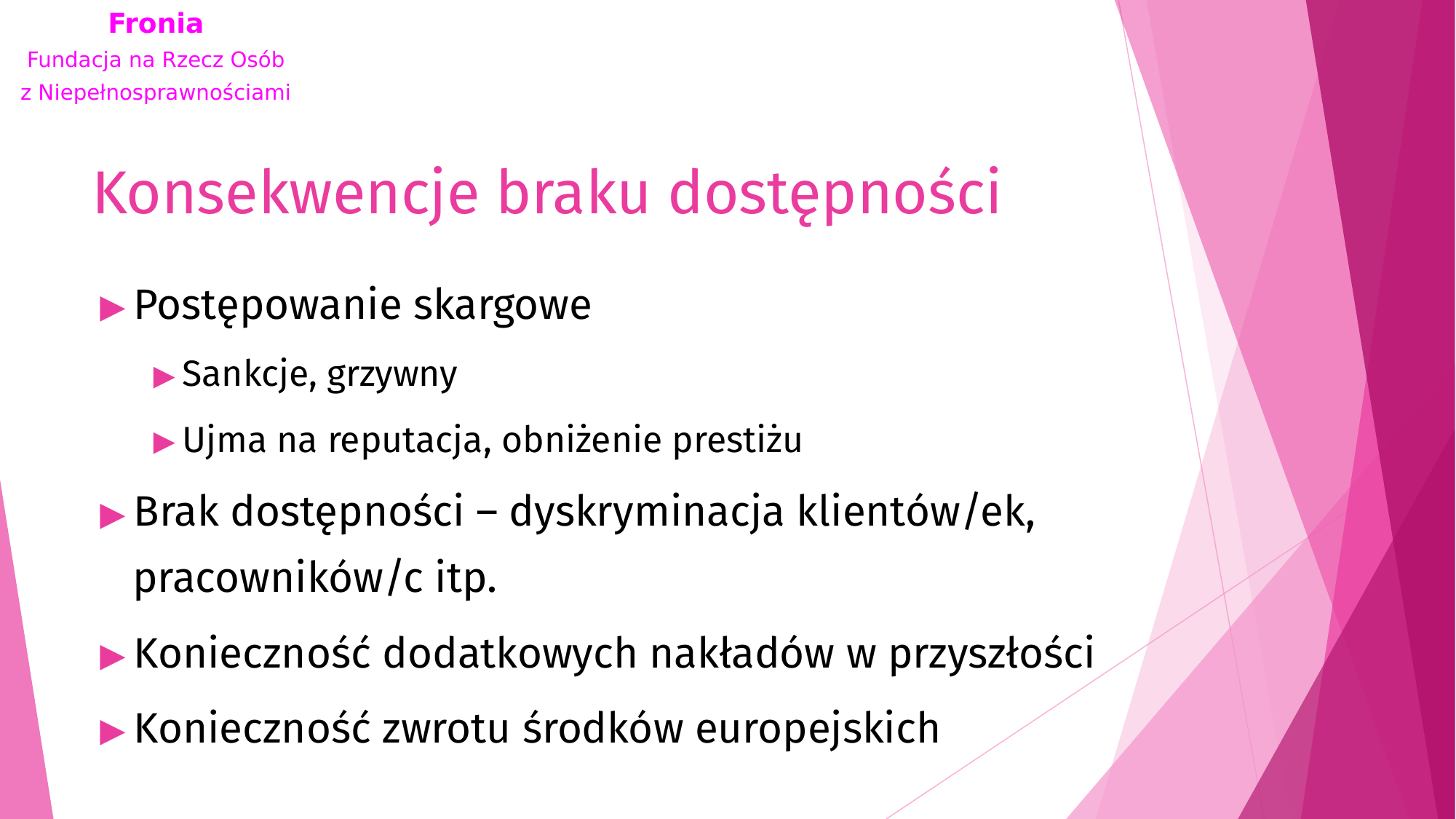

# Konsekwencje braku dostępności
Postępowanie skargowe
Sankcje, grzywny
Ujma na reputacja, obniżenie prestiżu
Brak dostępności – dyskryminacja klientów/ek, pracowników/c itp.
Konieczność dodatkowych nakładów w przyszłości
Konieczność zwrotu środków europejskich